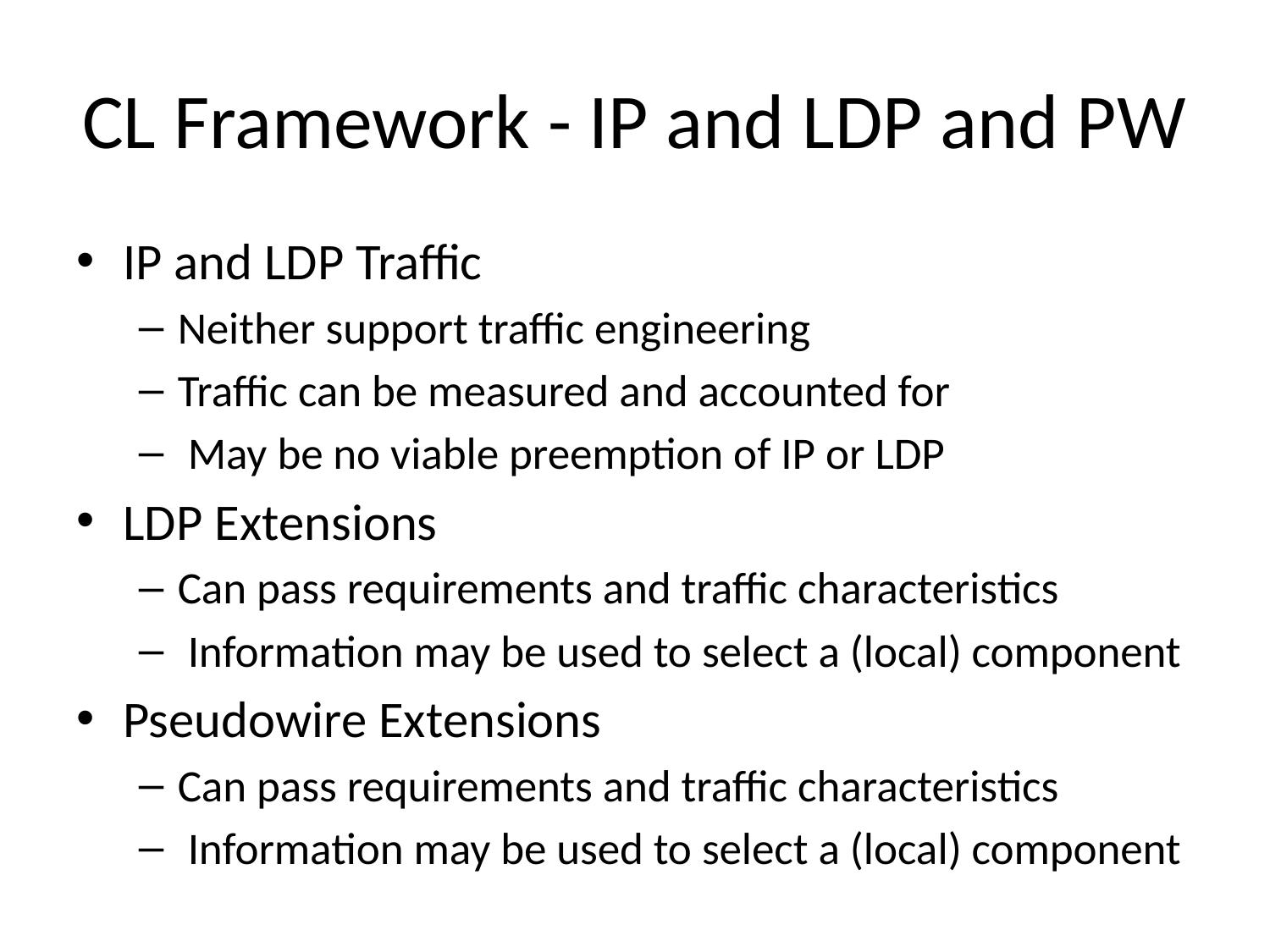

# CL Framework - IP and LDP and PW
IP and LDP Traffic
Neither support traffic engineering
Traffic can be measured and accounted for
 May be no viable preemption of IP or LDP
LDP Extensions
Can pass requirements and traffic characteristics
 Information may be used to select a (local) component
Pseudowire Extensions
Can pass requirements and traffic characteristics
 Information may be used to select a (local) component